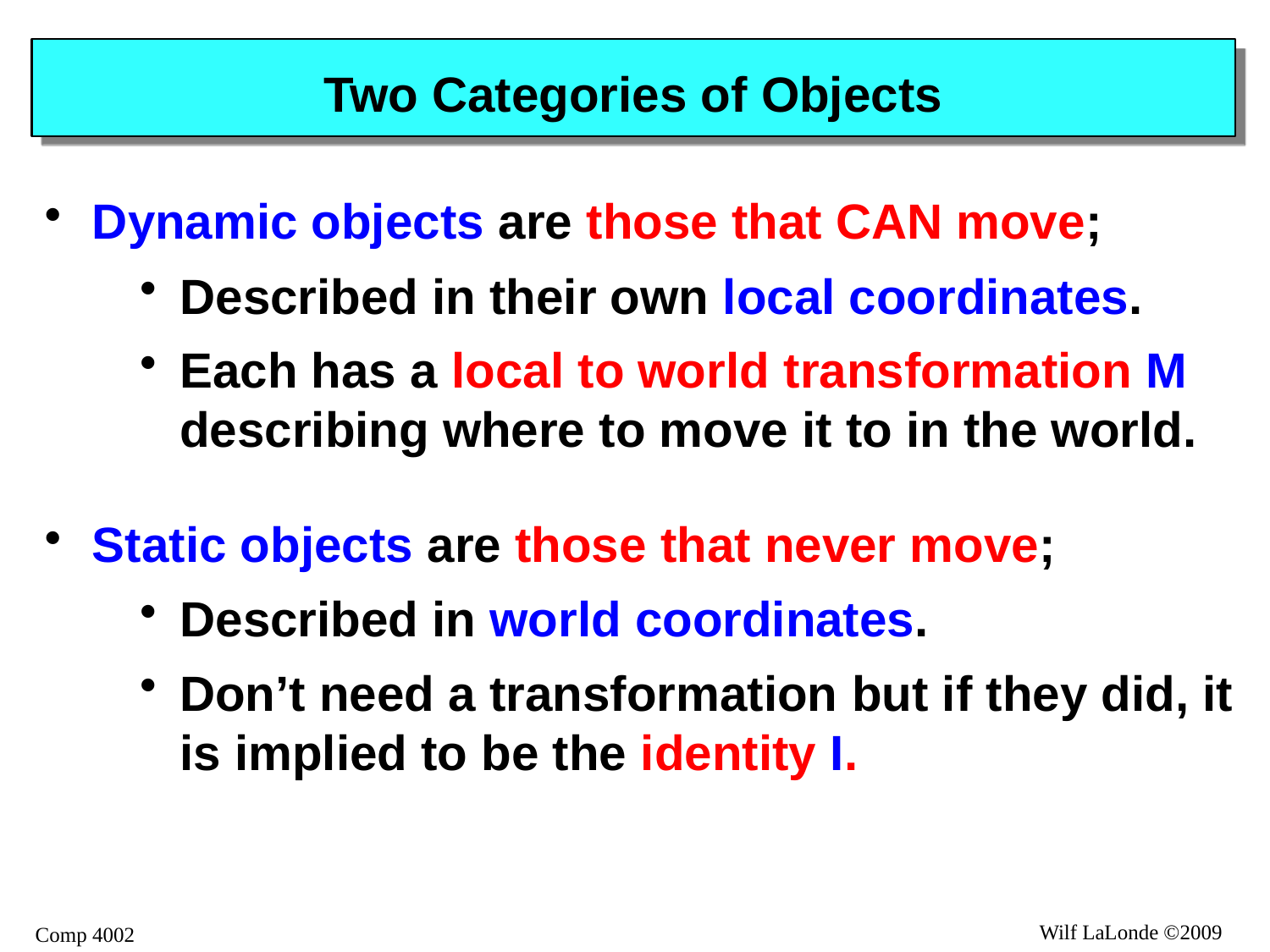

# Two Categories of Objects
Dynamic objects are those that CAN move;
Described in their own local coordinates.
Each has a local to world transformation M describing where to move it to in the world.

Static objects are those that never move;
Described in world coordinates.
Don’t need a transformation but if they did, it is implied to be the identity I.